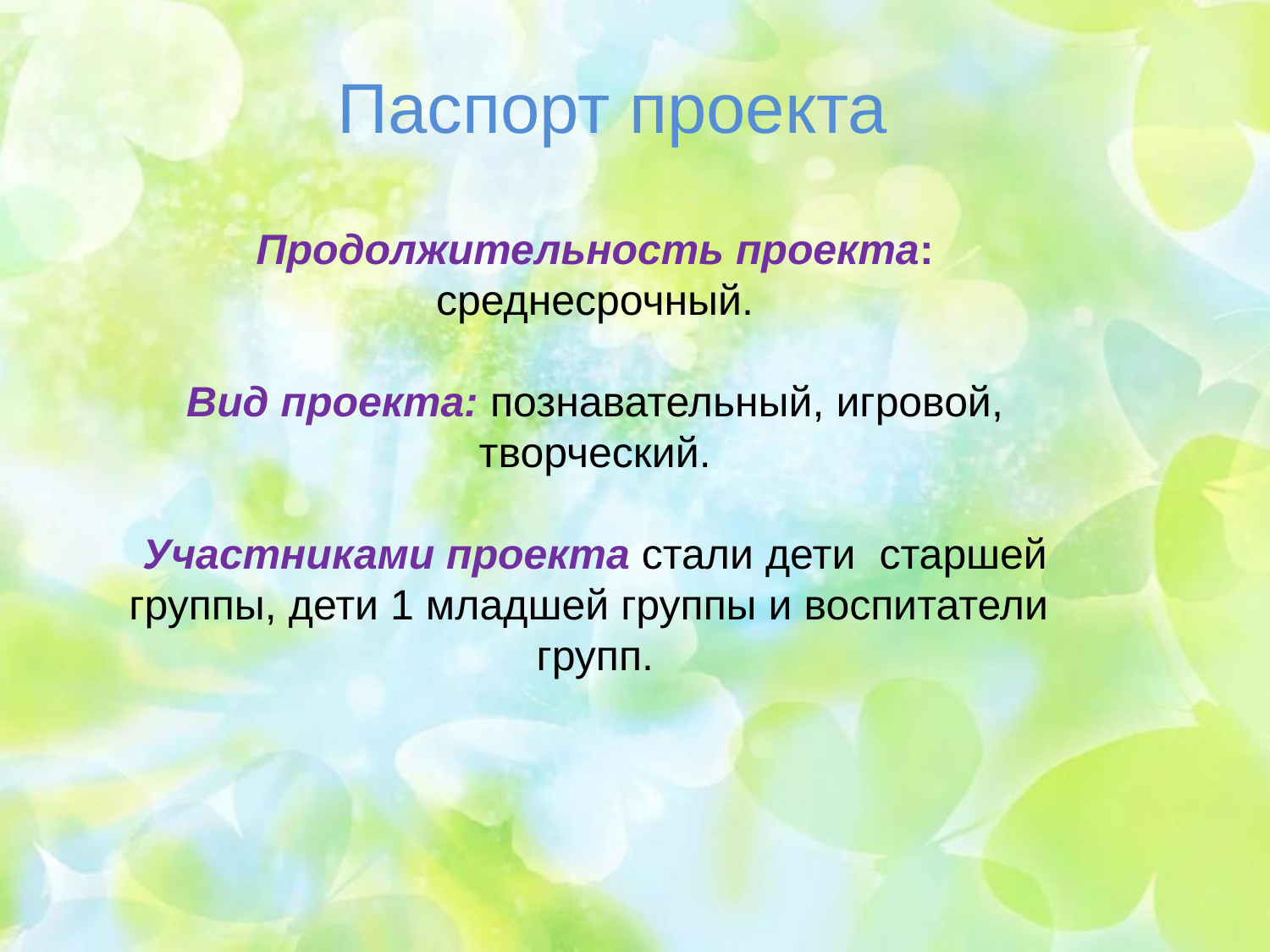

Паспорт проекта
Продолжительность проекта: среднесрочный.

Вид проекта: познавательный, игровой, творческий.

Участниками проекта стали дети  старшей группы, дети 1 младшей группы и воспитатели  групп.